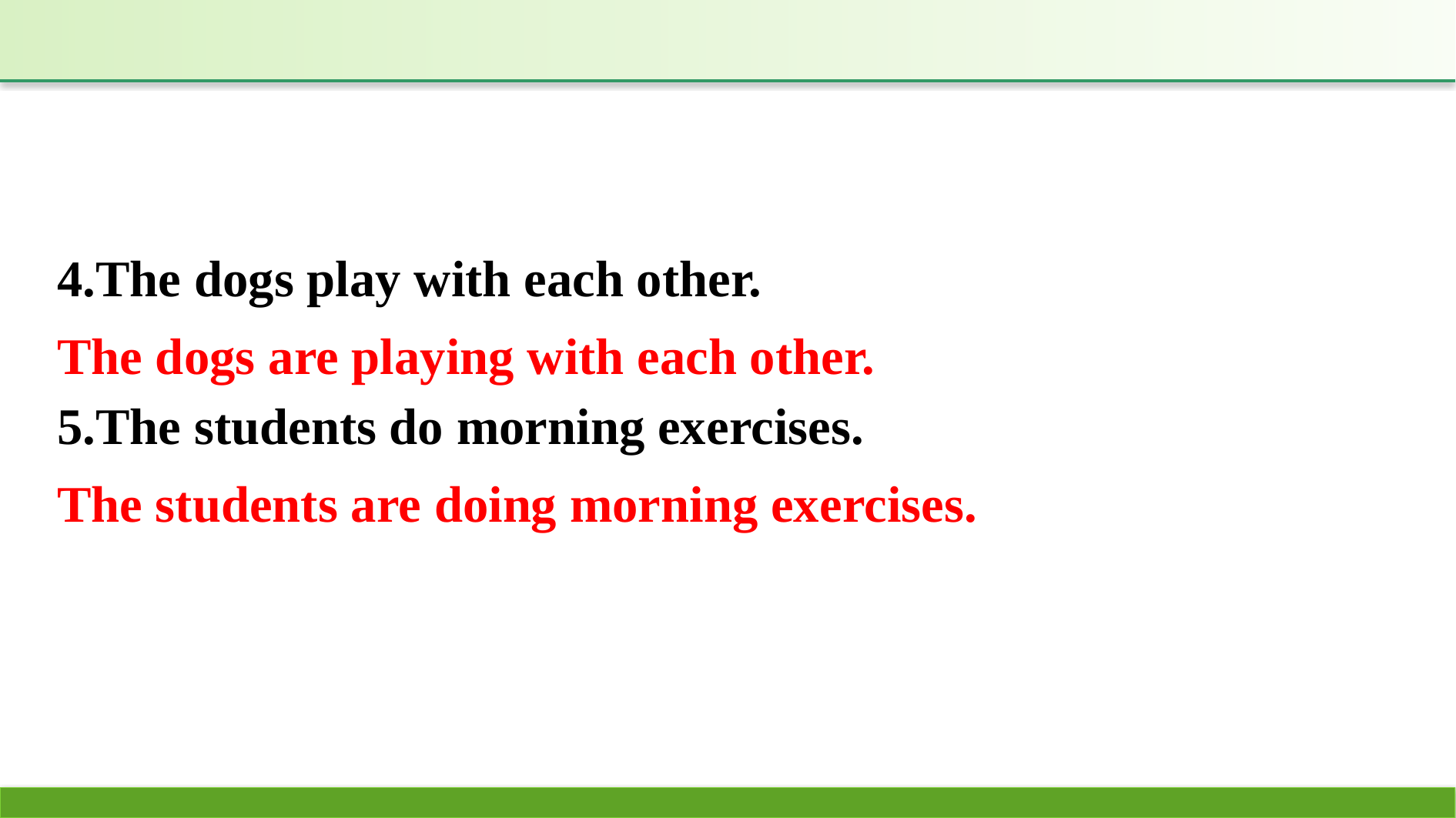

4.The dogs play with each other.

5.The students do morning exercises.
The dogs are playing with each other.

The students are doing morning exercises.